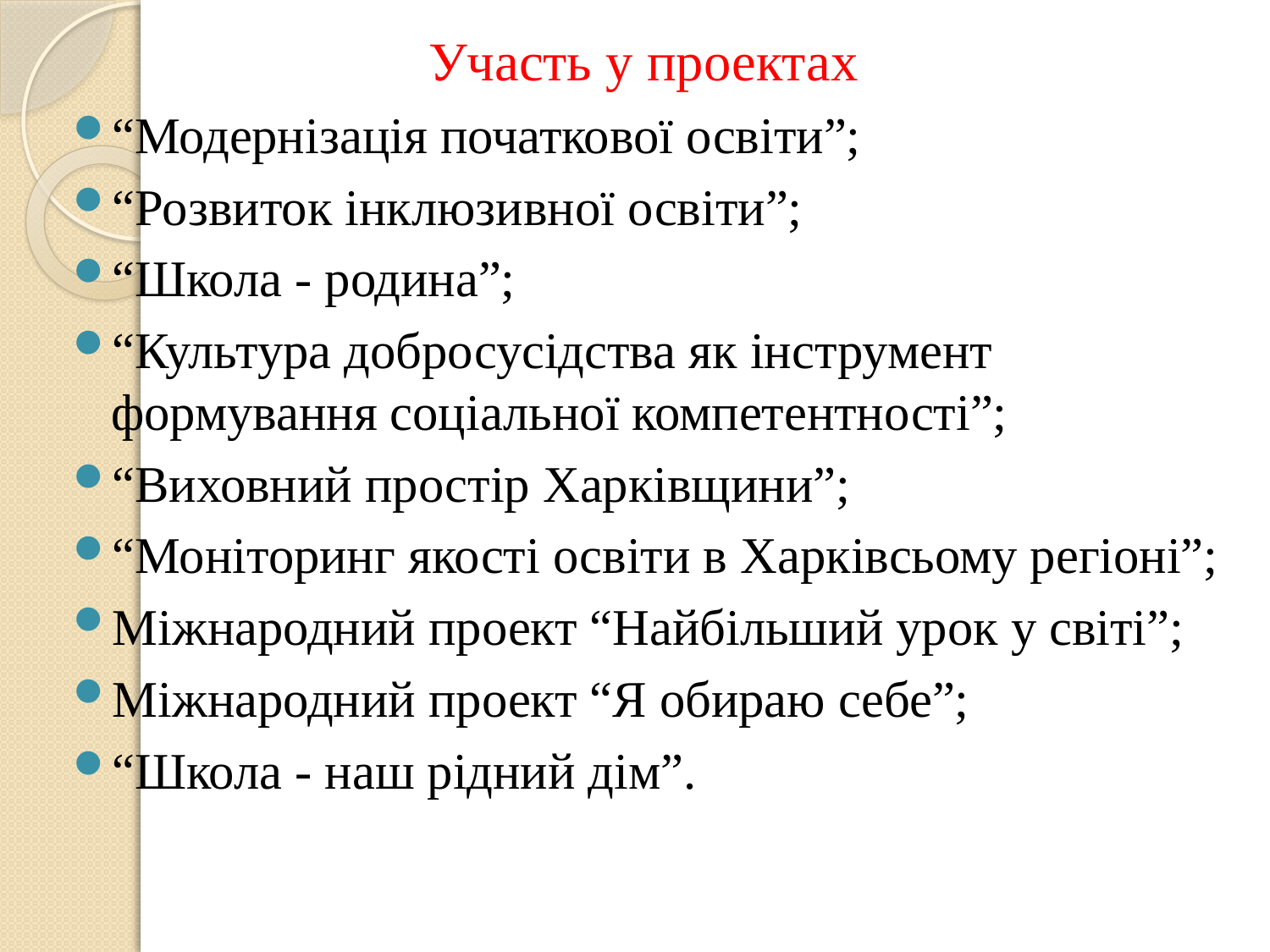

Участь у проектах
“Модернізація початкової освіти”;
“Розвиток інклюзивної освіти”;
“Школа - родина”;
“Культура добросусідства як інструмент формування соціальної компетентності”;
“Виховний простір Харківщини”;
“Моніторинг якості освіти в Харківсьому регіоні”;
Міжнародний проект “Найбільший урок у світі”;
Міжнародний проект “Я обираю себе”;
“Школа - наш рідний дім”.